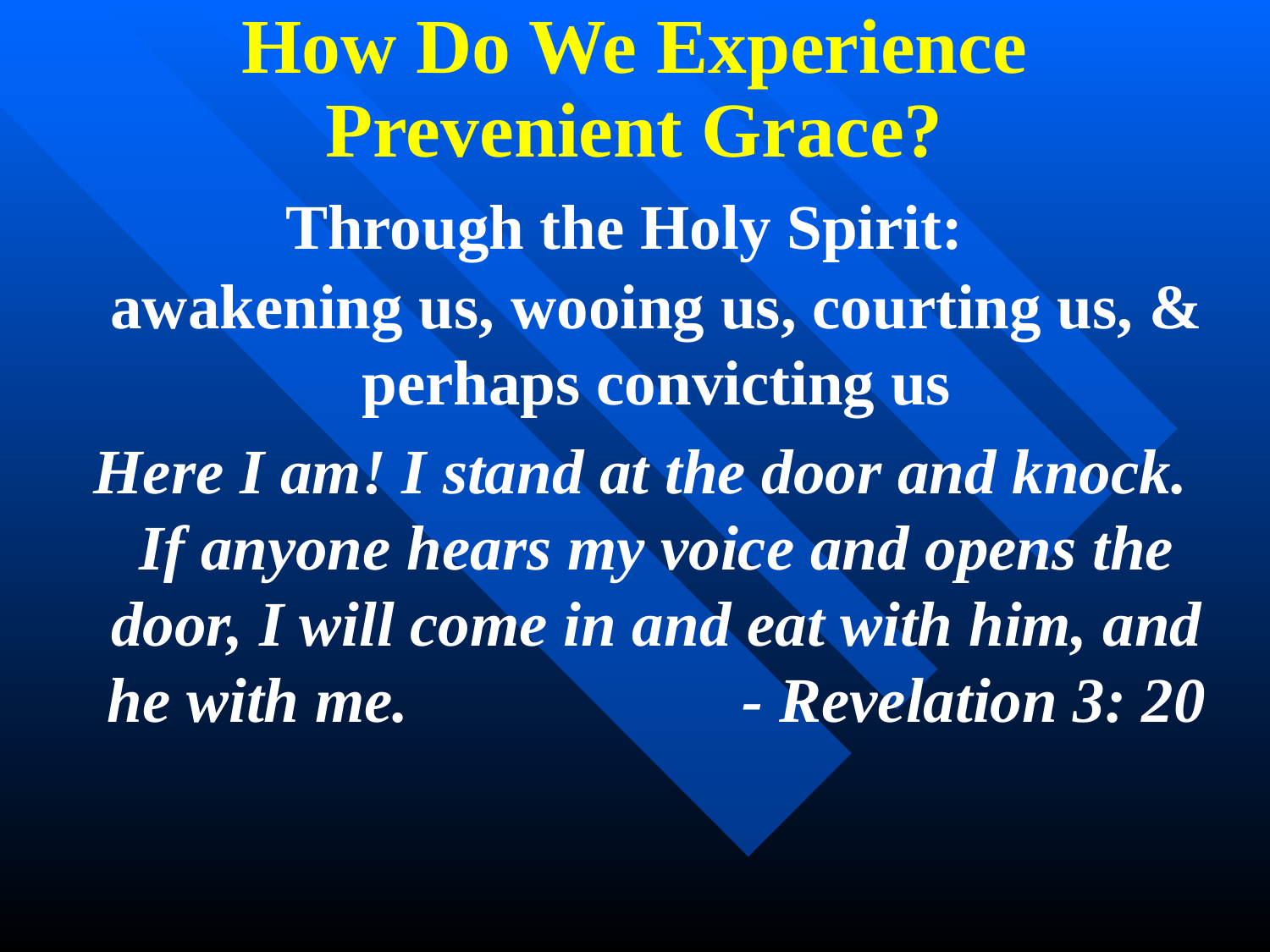

How Do We Experience
Prevenient Grace?
Through the Holy Spirit:
	awakening us, wooing us, courting us, & perhaps convicting us
	Here I am! I stand at the door and knock.   If anyone hears my voice and opens the door, I will come in and eat with him, and he with me.			- Revelation 3: 20